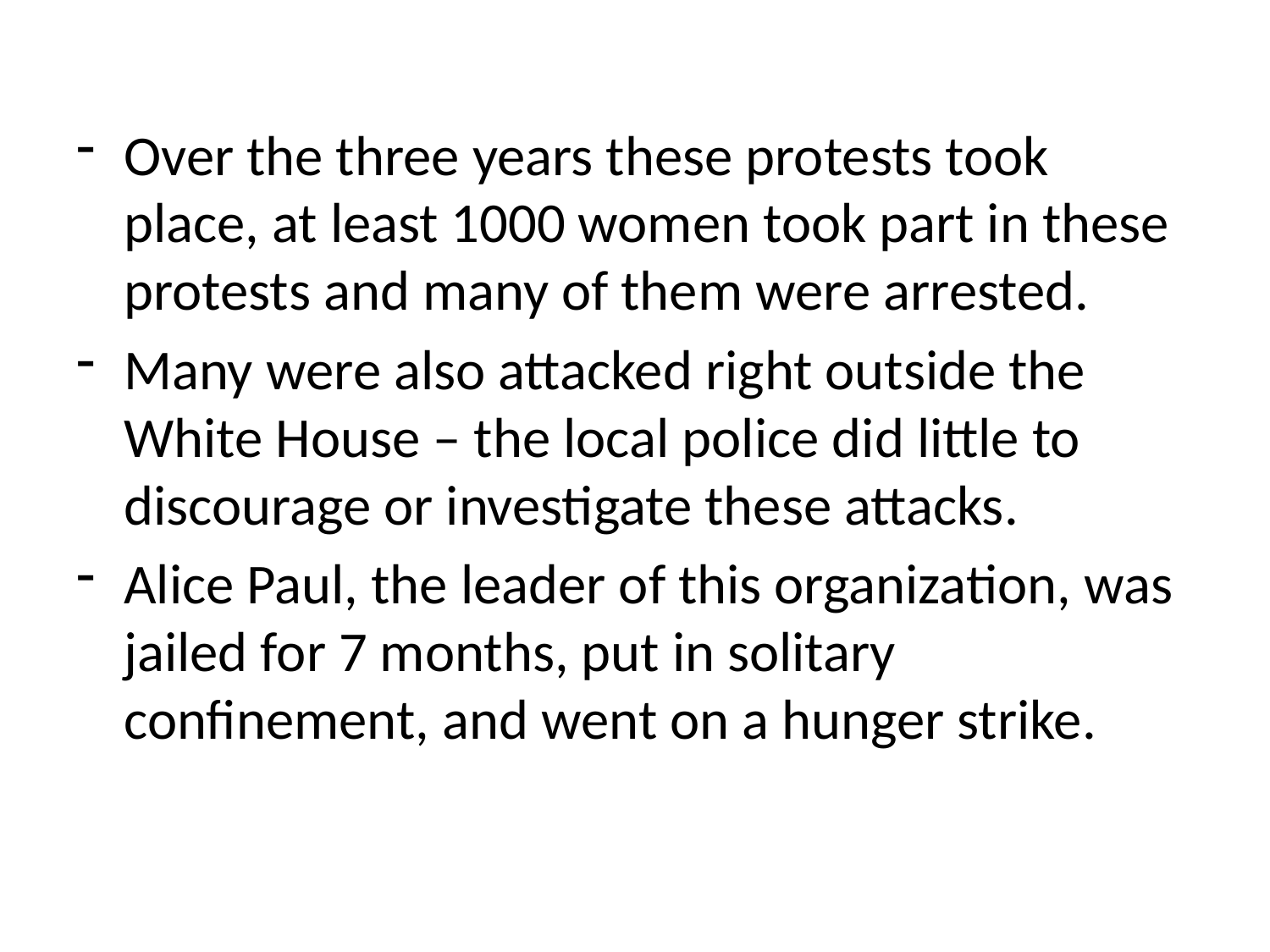

#
Over the three years these protests took place, at least 1000 women took part in these protests and many of them were arrested.
Many were also attacked right outside the White House – the local police did little to discourage or investigate these attacks.
Alice Paul, the leader of this organization, was jailed for 7 months, put in solitary confinement, and went on a hunger strike.